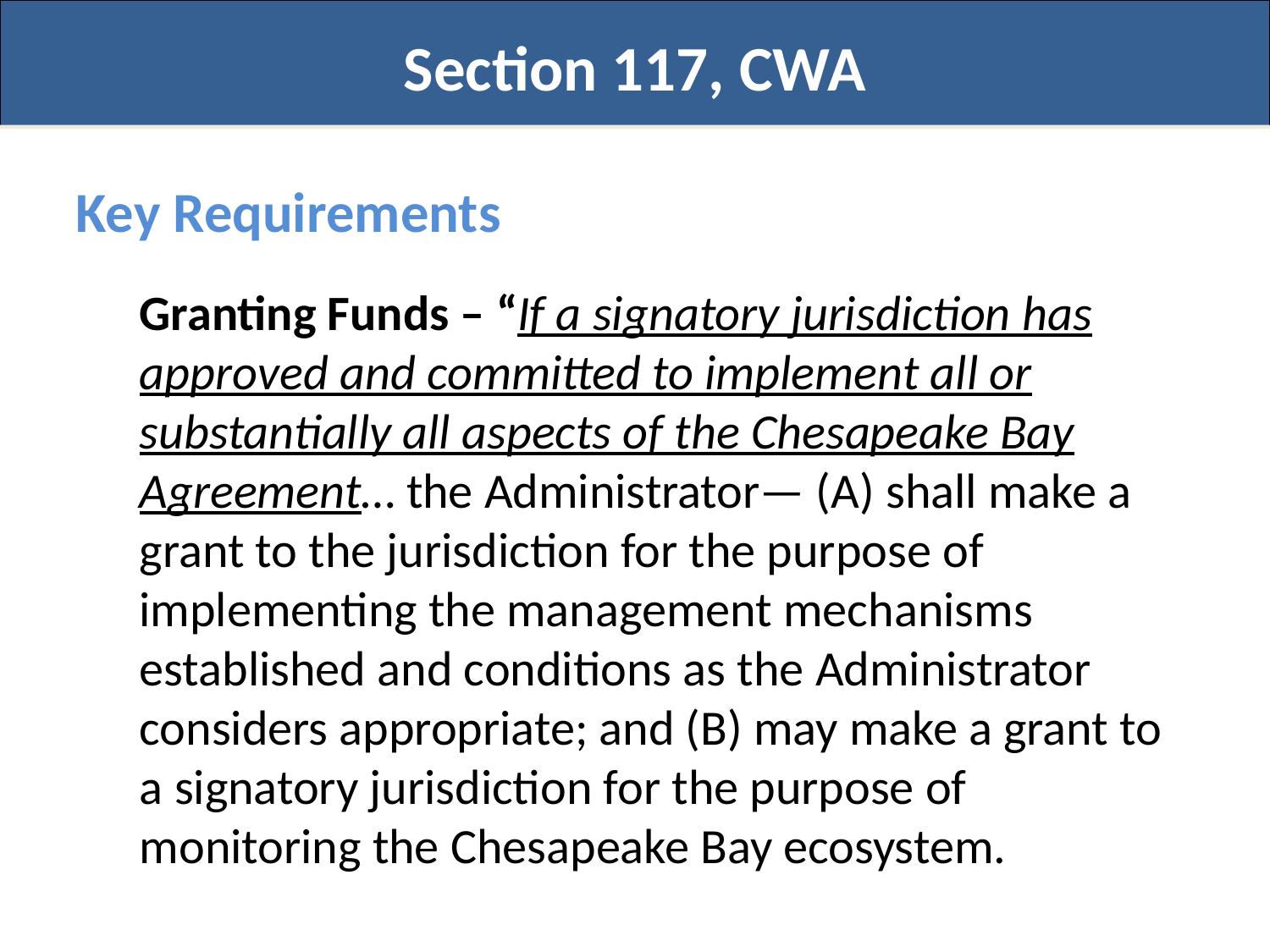

Section 117, CWA
Key Requirements

Granting Funds – “If a signatory jurisdiction has approved and committed to implement all or substantially all aspects of the Chesapeake Bay Agreement… the Administrator— (A) shall make a grant to the jurisdiction for the purpose of implementing the management mechanisms established and conditions as the Administrator considers appropriate; and (B) may make a grant to a signatory jurisdiction for the purpose of monitoring the Chesapeake Bay ecosystem.